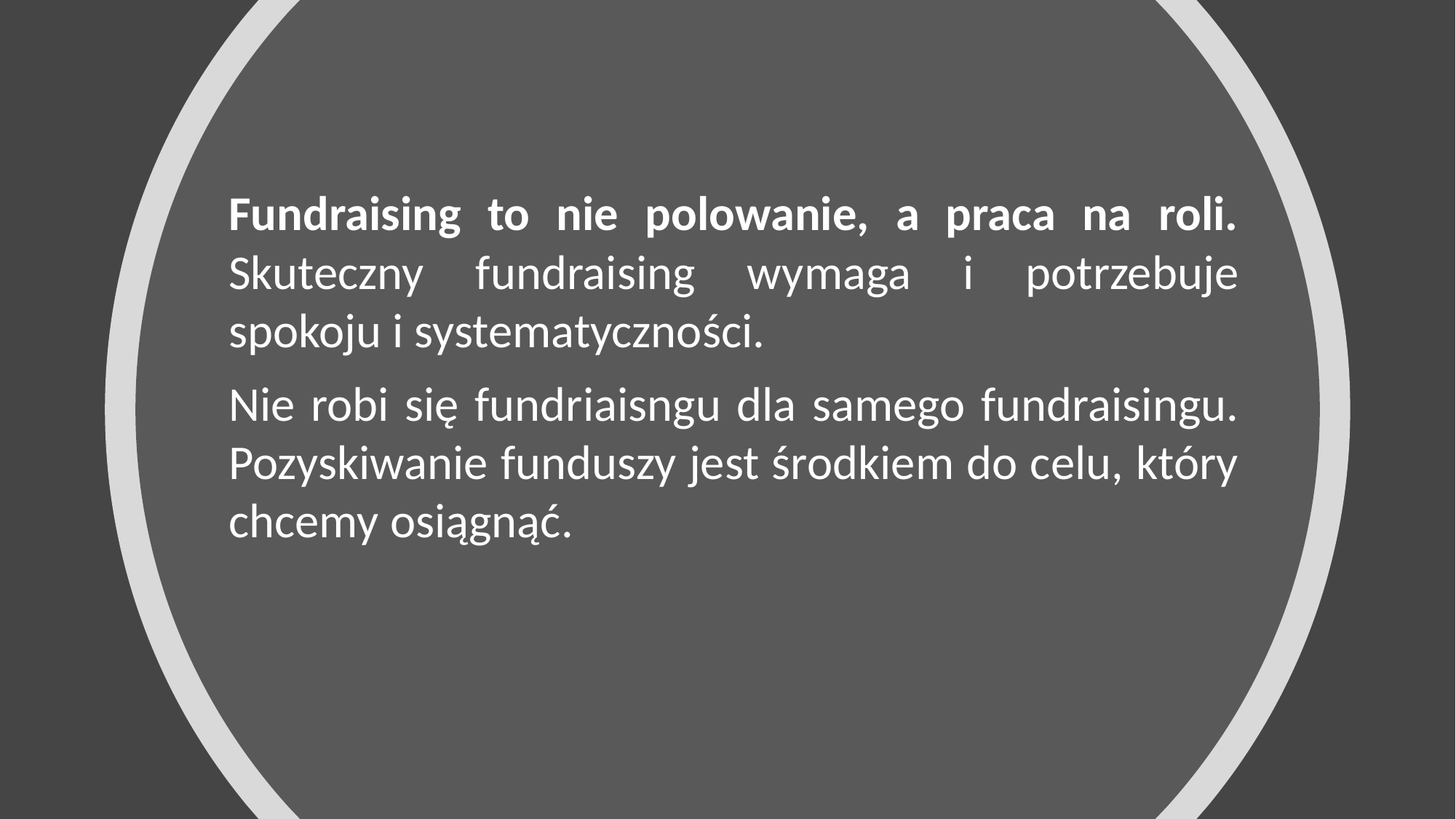

Fundraising to nie polowanie, a praca na roli. Skuteczny fundraising wymaga i potrzebuje spokoju i systematyczności.
Nie robi się fundriaisngu dla samego fundraisingu. Pozyskiwanie funduszy jest środkiem do celu, który chcemy osiągnąć.